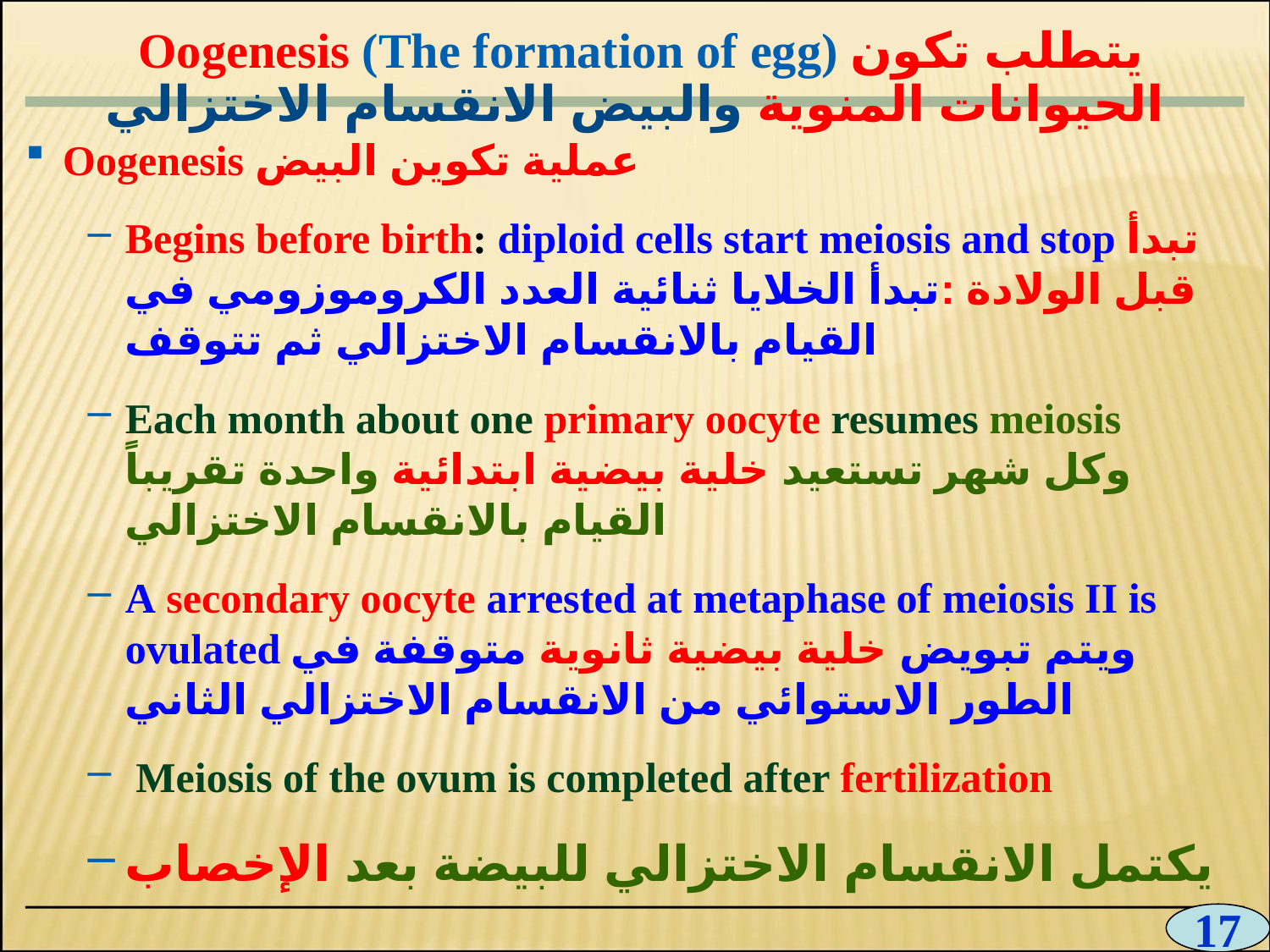

# Oogenesis (The formation of egg) يتطلب تكون الحيوانات المنوية والبيض الانقسام الاختزالي
0

Oogenesis عملية تكوين البيض
Begins before birth: diploid cells start meiosis and stop تبدأ قبل الولادة :تبدأ الخلايا ثنائية العدد الكروموزومي في القيام بالانقسام الاختزالي ثم تتوقف
Each month about one primary oocyte resumes meiosis  وكل شهر تستعيد خلية بيضية ابتدائية واحدة تقريباً القيام بالانقسام الاختزالي
A secondary oocyte arrested at metaphase of meiosis II is ovulated ويتم تبويض خلية بيضية ثانوية متوقفة في الطور الاستوائي من الانقسام الاختزالي الثاني
 Meiosis of the ovum is completed after fertilization
يكتمل الانقسام الاختزالي للبيضة بعد الإخصاب

17